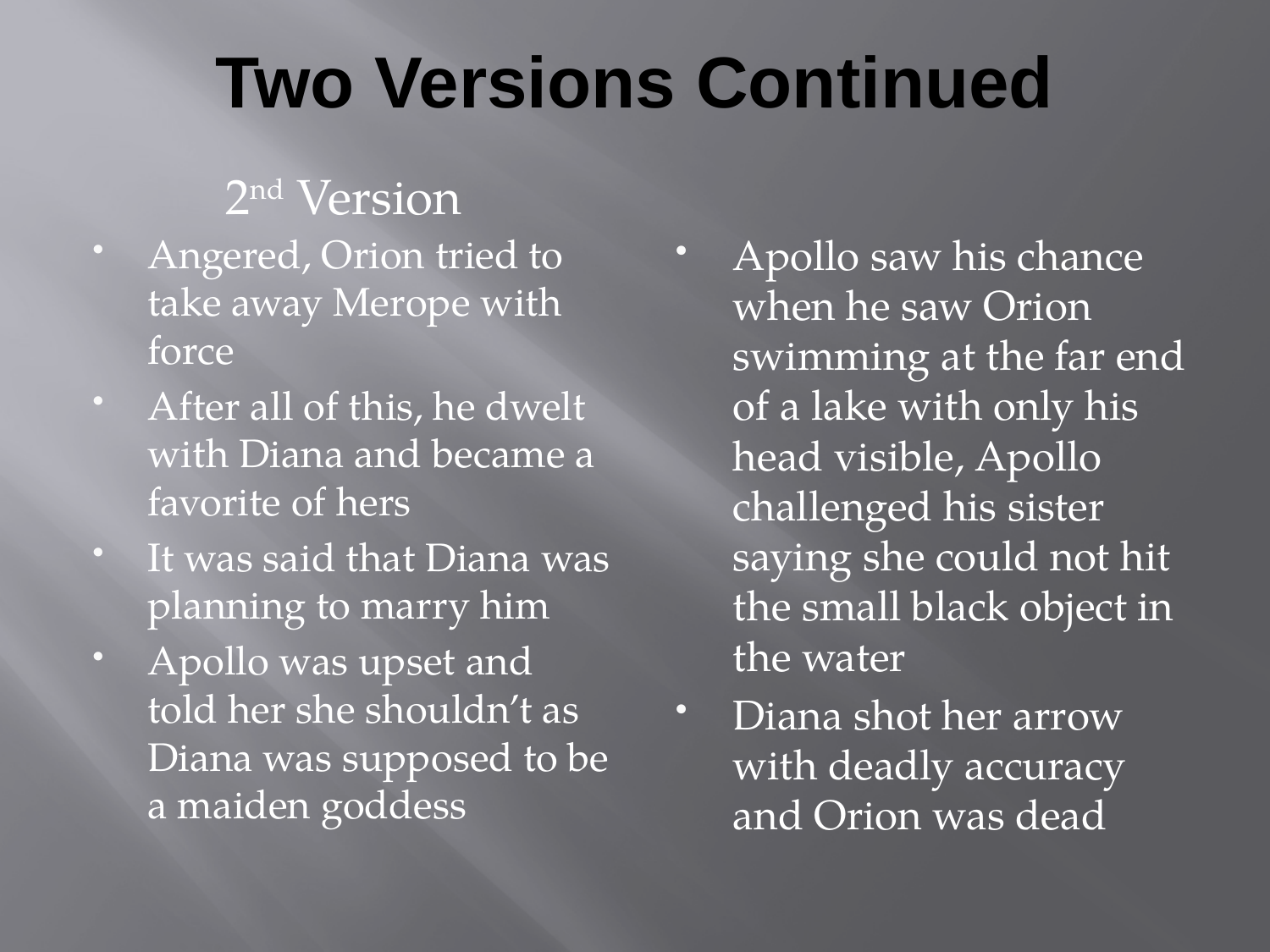

# Two Versions Continued
2nd Version
Angered, Orion tried to take away Merope with force
After all of this, he dwelt with Diana and became a favorite of hers
It was said that Diana was planning to marry him
Apollo was upset and told her she shouldn’t as Diana was supposed to be a maiden goddess

Apollo saw his chance when he saw Orion swimming at the far end of a lake with only his head visible, Apollo challenged his sister saying she could not hit the small black object in the water
Diana shot her arrow with deadly accuracy and Orion was dead